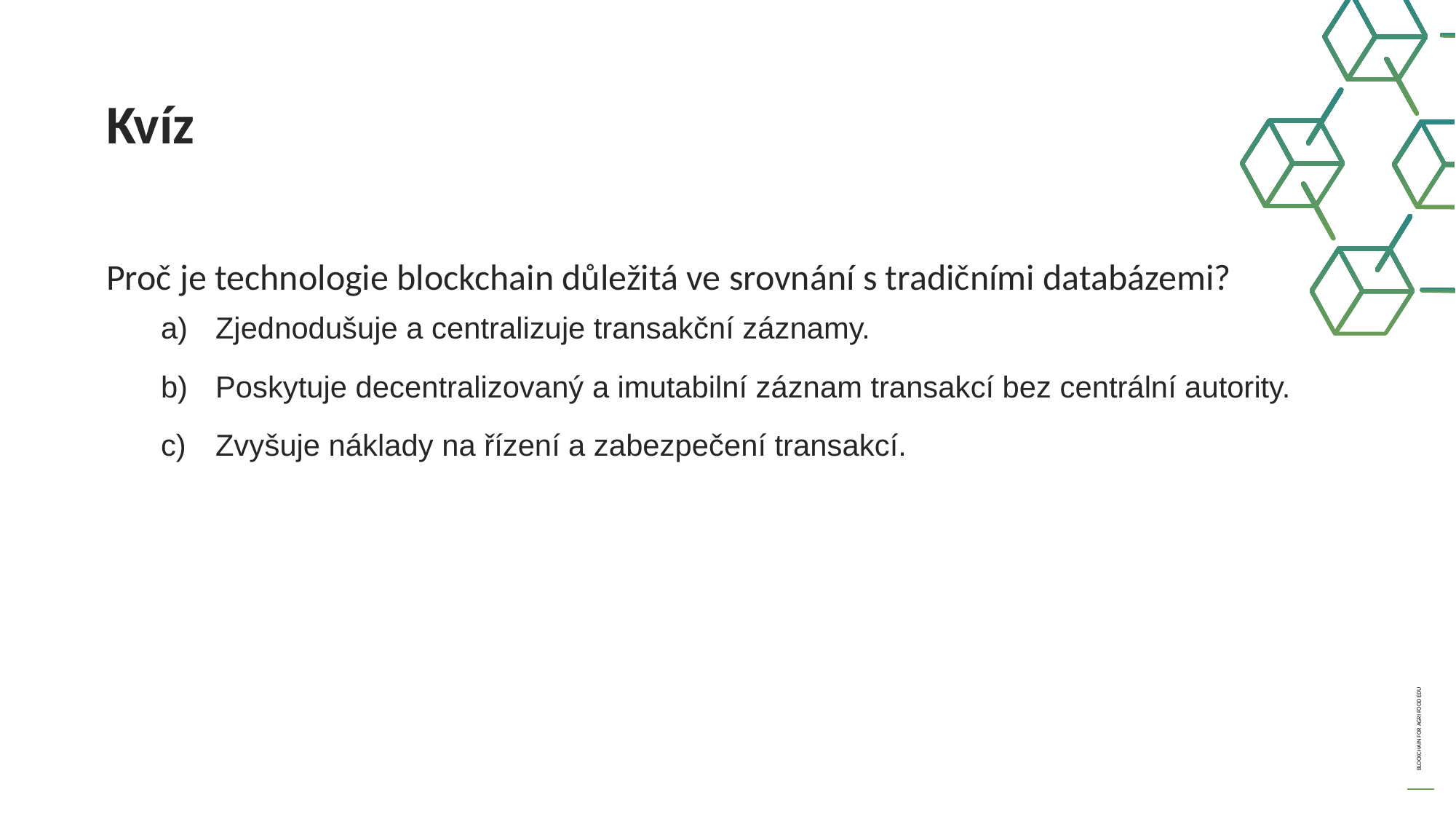

Kvíz
Proč je technologie blockchain důležitá ve srovnání s tradičními databázemi?
Zjednodušuje a centralizuje transakční záznamy.
Poskytuje decentralizovaný a imutabilní záznam transakcí bez centrální autority.
Zvyšuje náklady na řízení a zabezpečení transakcí.